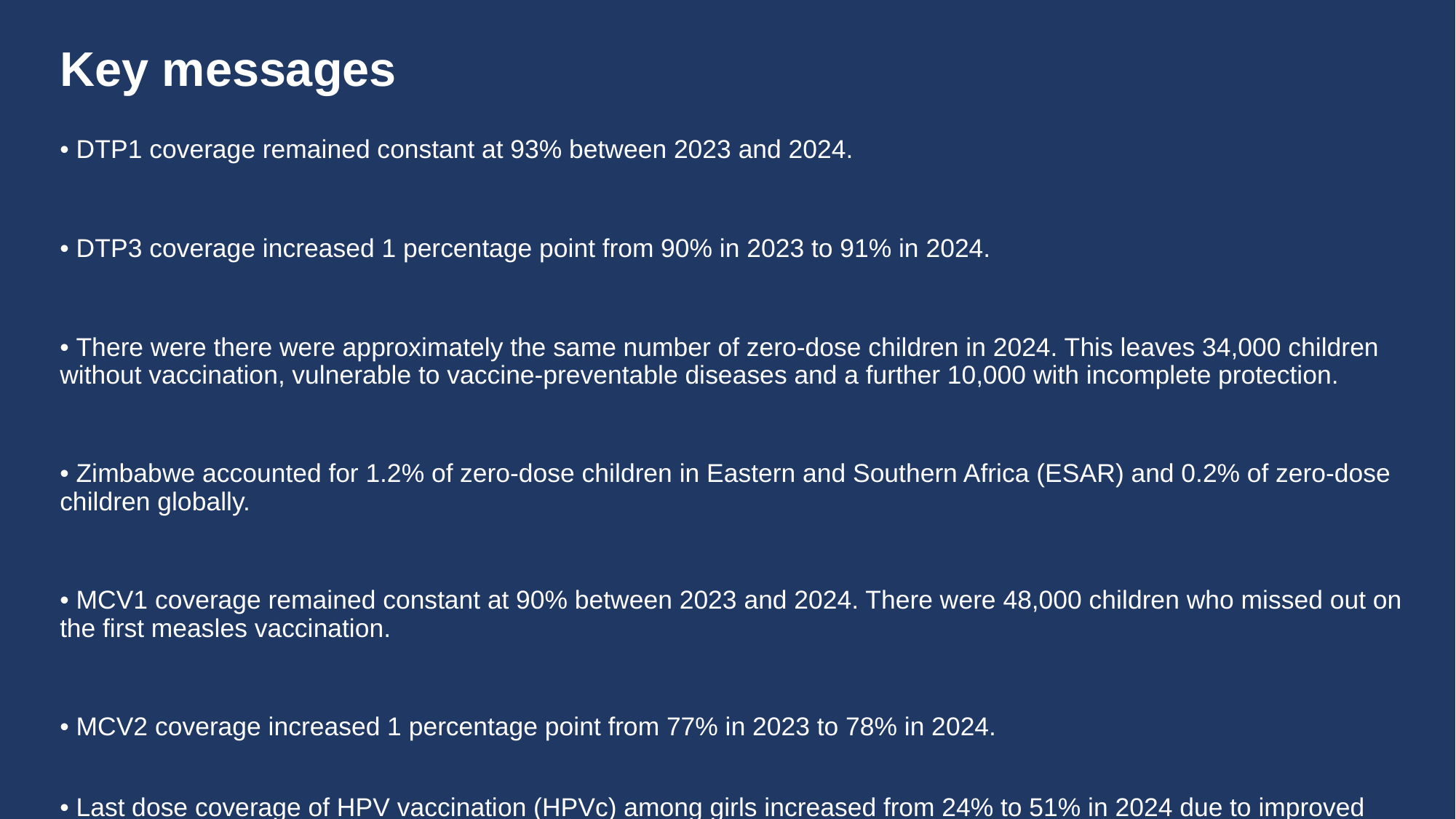

# Key messages
• DTP1 coverage remained constant at 93% between 2023 and 2024.

• DTP3 coverage increased 1 percentage point from 90% in 2023 to 91% in 2024.

• There were there were approximately the same number of zero-dose children in 2024. This leaves 34,000 children without vaccination, vulnerable to vaccine-preventable diseases and a further 10,000 with incomplete protection.

• Zimbabwe accounted for 1.2% of zero-dose children in Eastern and Southern Africa (ESAR) and 0.2% of zero-dose children globally.

• MCV1 coverage remained constant at 90% between 2023 and 2024. There were 48,000 children who missed out on the first measles vaccination.

• MCV2 coverage increased 1 percentage point from 77% in 2023 to 78% in 2024.

• Last dose coverage of HPV vaccination (HPVc) among girls increased from 24% to 51% in 2024 due to improved programme performance.